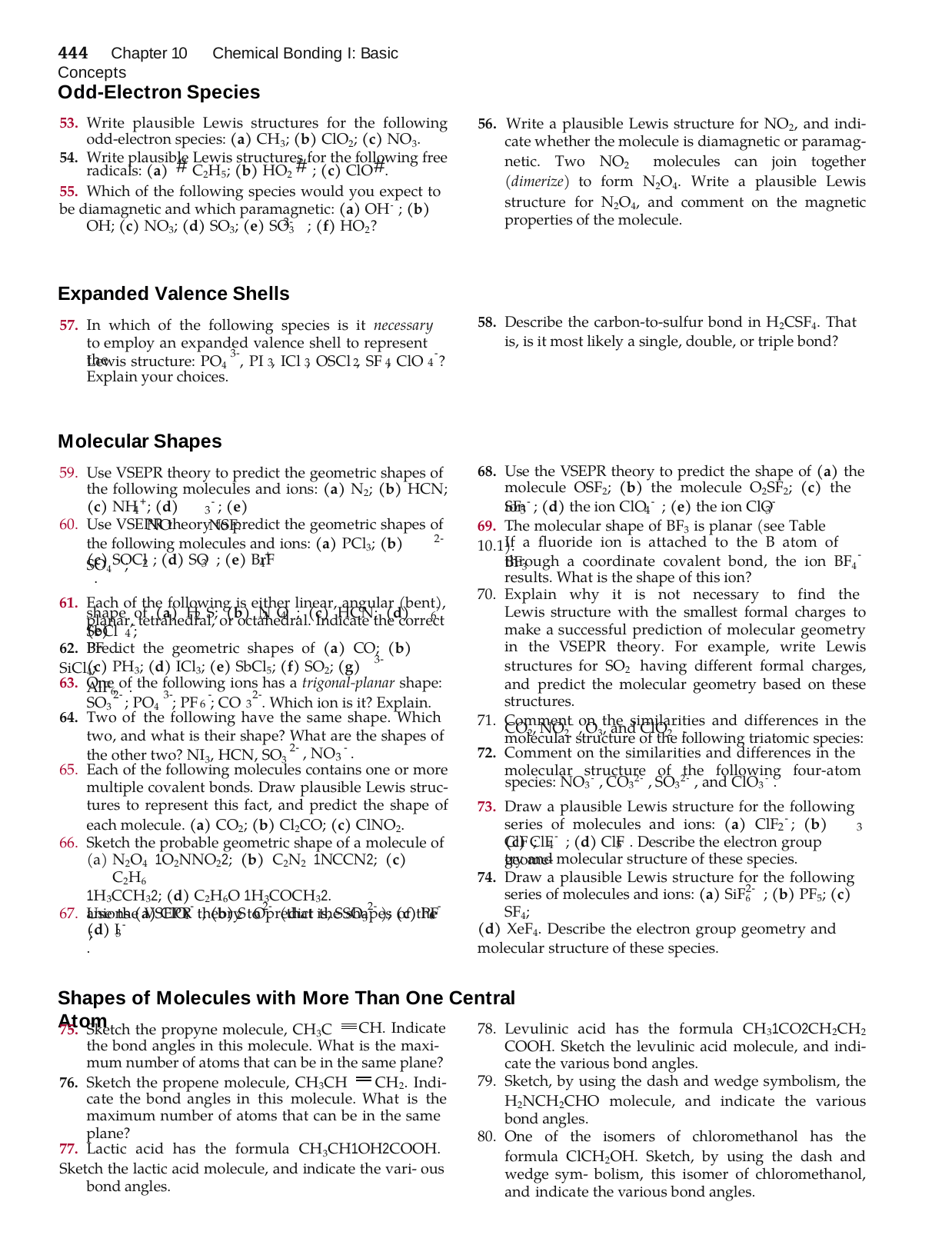

444	Chapter 10	Chemical Bonding I: Basic Concepts
Odd-Electron Species
53.  Write  plausible  Lewis  structures  for  the  following odd-electron species: (a) CH3; (b) ClO2; (c) NO3.
56.  Write a plausible Lewis structure for NO2, and indi- cate whether the molecule is diamagnetic or paramag- netic. Two NO2  molecules can join together (dimerize) to form N2O4. Write a plausible Lewis structure for N2O4, and comment on the magnetic properties of the molecule.
54.  Write plausible Lewis structures for the following free
radicals: (a)  # C2H5; (b) HO2 # ; (c) ClO#.
55.  Which of the following species would you expect to
be diamagnetic and which paramagnetic: (a) OH-; (b) OH; (c) NO3; (d) SO3; (e) SO3                                  ; (f) HO2 ?
2-
Expanded Valence Shells
57.  In  which  of  the  following  species  is  it  necessary  to employ an expanded valence shell to represent the
58.  Describe the carbon-to-sulfur bond in H2CSF4. That is, is it most likely a single, double, or triple bond?
3-	-
Lewis structure: PO4                                  , PI  , ICl , OSCl , SF , ClO                     ?
3	3
2	4	4
Explain your choices.
Molecular Shapes
Use VSEPR theory to predict the geometric shapes of the following molecules and ions: (a) N2; (b) HCN;

Use VSEPR theory to predict the geometric shapes of
2-
68.  Use the VSEPR theory to predict the shape of (a) the molecule  OSF2;  (b)  the  molecule  O2SF2;  (c)  the  ion
+	-
-	-	-
(c) NH
; (d) NO
                   ; (e) NSF.
SF                    ; (d) the ion ClO                     ; (e) the ion ClO                      .
4	3
5	4	3
69.  The molecular shape of BF3  is planar (see Table 10.1).
the following molecules and ions: (a) PCl3; (b) SO4                                  ;

61.  Each of the following is either linear, angular (bent), planar, tetrahedral, or octahedral. Indicate the correct
If  a  fluoride  ion  is  attached  to  the  B  atom  of  BF3
+
-
(c) SOCl ; (d) SO  ; (e) BrF                     .
through  a  coordinate  covalent  bond,  the  ion  BF4
2	3	4
results. What is the shape of this ion?
Explain  why  it  is  not  necessary  to  find  the  Lewis structure with the smallest formal charges to make a successful prediction of molecular geometry in the VSEPR theory. For example, write Lewis structures for SO2  having different formal charges, and predict the molecular geometry based on these structures.
Comment on the similarities and differences in the molecular structure of the following triatomic species:
-
shape  of  (a)  H  S;  (b)  N O  ;  (c)  HCN;  (d)  SbCl                     ;
2	2    4	6
-
(e) BF                    .
4
62.  Predict  the  geometric  shapes  of  (a)  CO;  (b)  SiCl4;
3-
(c) PH3; (d) ICl3; (e) SbCl5; (f) SO2; (g) AlF6                                  .
63.  One of the following ions has a trigonal-planar shape:
2-	3-	-	2-
SO3                                  ; PO4                                  ; PF                    ; CO                                    . Which ion is it? Explain.
6	3
64.  Two of  the following have the same shape. Which two, and what is their shape? What are the shapes of
CO2, NO2-, O3, and ClO2-.

2-	-
72.  Comment on the similarities and differences in the molecular   structure   of   the   following   four-atom
the other two? NI3, HCN, SO3
, NO                     .
3
Each of the following molecules contains one or more multiple covalent bonds. Draw plausible Lewis struc- tures to represent this fact, and predict the shape of each molecule. (a) CO2; (b) Cl2CO; (c) ClNO2.
Sketch the probable geometric shape of a molecule of
N2O4   1O2NNO22;  (b)  C2N2   1NCCN2;  (c)  C2H6
1H3CCH32; (d) C2H6O 1H3COCH32.
Use the VSEPR theory to predict the shapes of the
species: NO3-, CO32-, SO32-, and ClO3-.

73.  Draw a plausible Lewis structure for the following
-
series  of  molecules  and  ions:  (a)  ClF                     ;  (b)  ClF ;
2	3
-
(c) ClF                    ; (d) ClF . Describe the electron group geome-
4	5
try and molecular structure of these species.
74.  Draw a plausible Lewis structure for the following series of molecules and ions: (a) SiF6                                  ; (b) PF5; (c) SF4;
(d) XeF4. Describe the electron group geometry and
molecular structure of these species.
2-
-	2-	2-	-
anions (a) ClO                     ; (b) S  O   	(that is, SSO3                                  ); (c) PF                    ;
4
2    3
6
-
(d) I                      .
3
Shapes of Molecules with More Than One Central Atom
75.  Sketch the propyne molecule, CH3C
Levulinic  acid  has  the  formula  CH31CO2CH2CH2 COOH. Sketch the levulinic acid molecule, and indi- cate the various bond angles.
Sketch, by using the dash and wedge symbolism, the H2NCH2CHO  molecule,  and  indicate  the  various bond angles.
One of the isomers of chloromethanol has the formula ClCH2OH. Sketch, by using the dash and wedge sym- bolism, this isomer of chloromethanol, and indicate the various bond angles.
CH. Indicate

the bond angles in this molecule. What is the maxi- mum number of atoms that can be in the same plane?
76.  Sketch the propene molecule, CH3CH	CH2. Indi-

cate the bond angles in  this  molecule. What  is  the
maximum number of atoms that can be in the same plane?
77.  Lactic  acid  has  the  formula  CH3CH1OH2COOH.
Sketch the lactic acid molecule, and indicate the vari- ous bond angles.